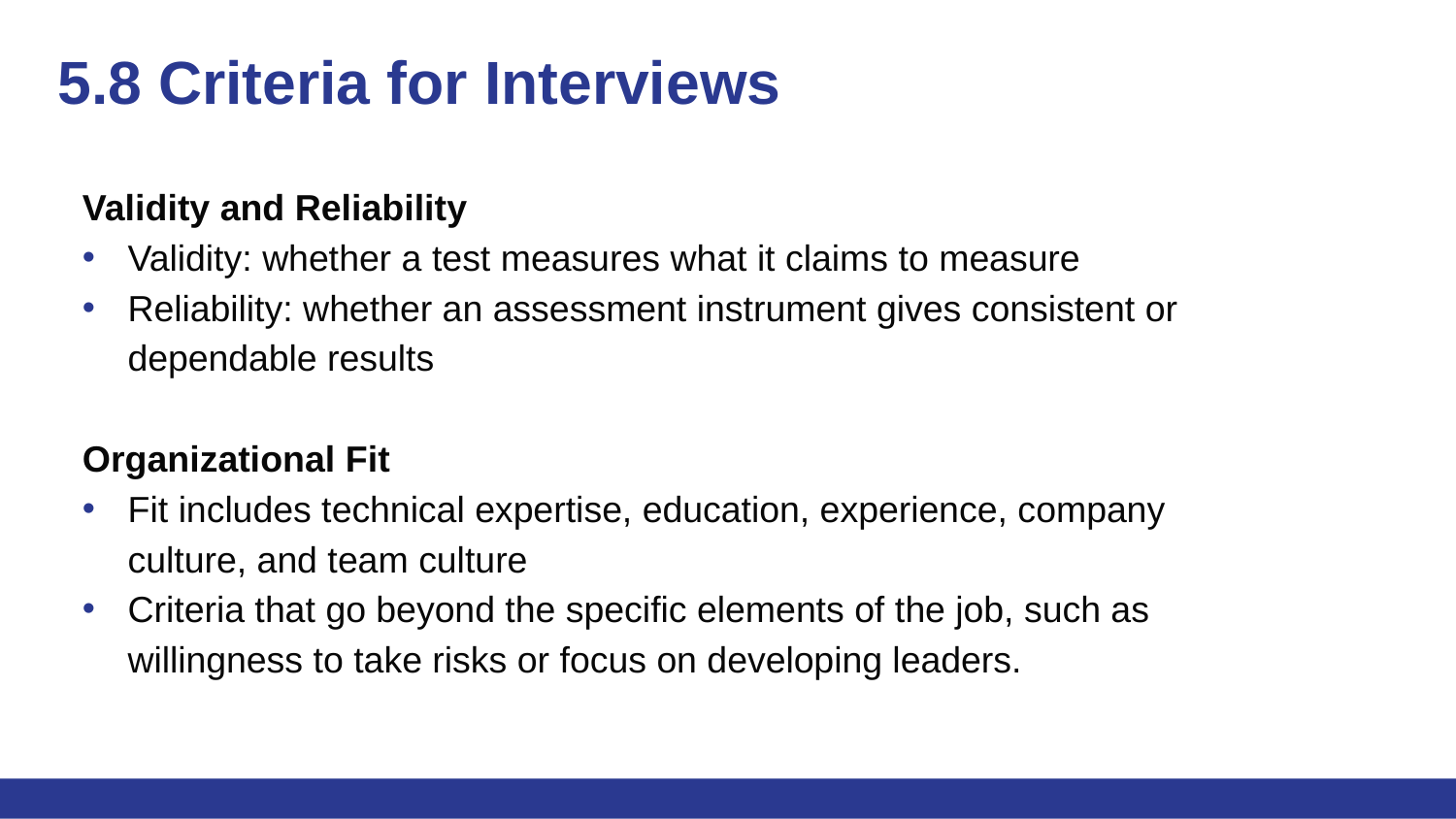

# 5.8 Criteria for Interviews
Validity and Reliability
Validity: whether a test measures what it claims to measure
Reliability: whether an assessment instrument gives consistent or dependable results

Organizational Fit
Fit includes technical expertise, education, experience, company culture, and team culture
Criteria that go beyond the specific elements of the job, such as willingness to take risks or focus on developing leaders.